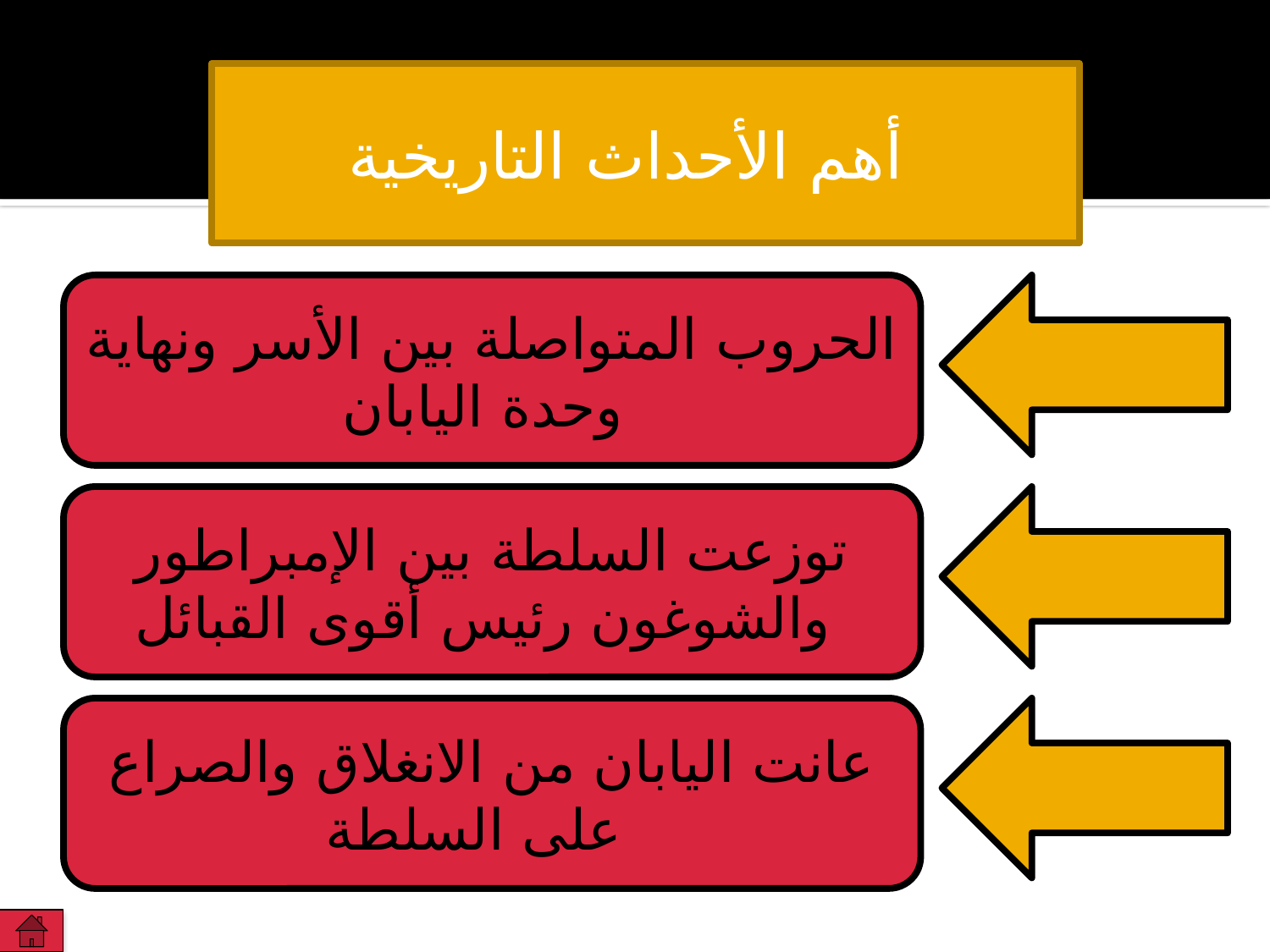

أهم الأحداث التاريخية
الحروب المتواصلة بين الأسر ونهاية وحدة اليابان

توزعت السلطة بين الإمبراطور والشوغون رئيس أقوى القبائل

عانت اليابان من الانغلاق والصراع على السلطة